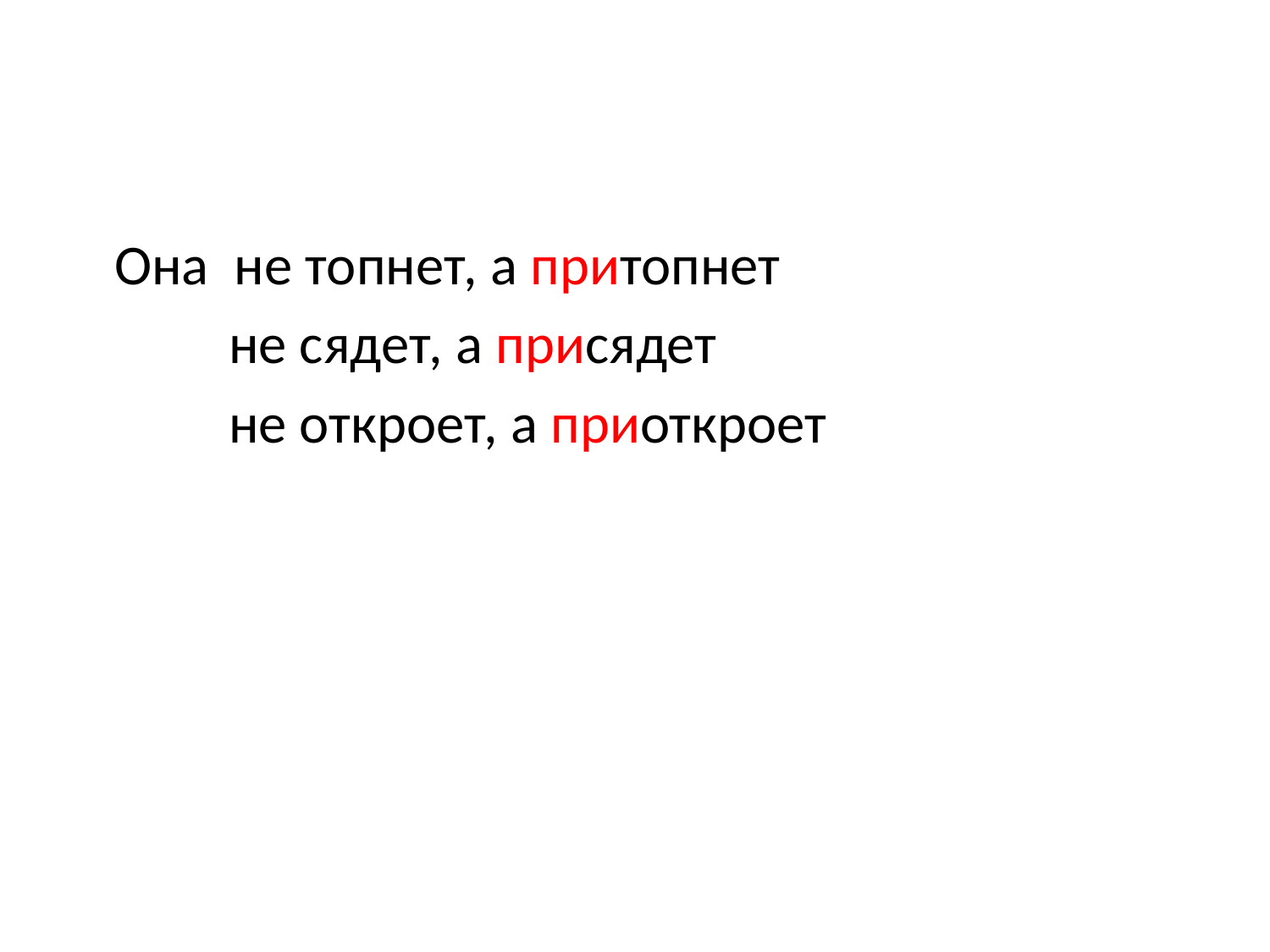

#
   Она  не топнет, а притопнет
            не сядет, а присядет
            не откроет, а приоткроет